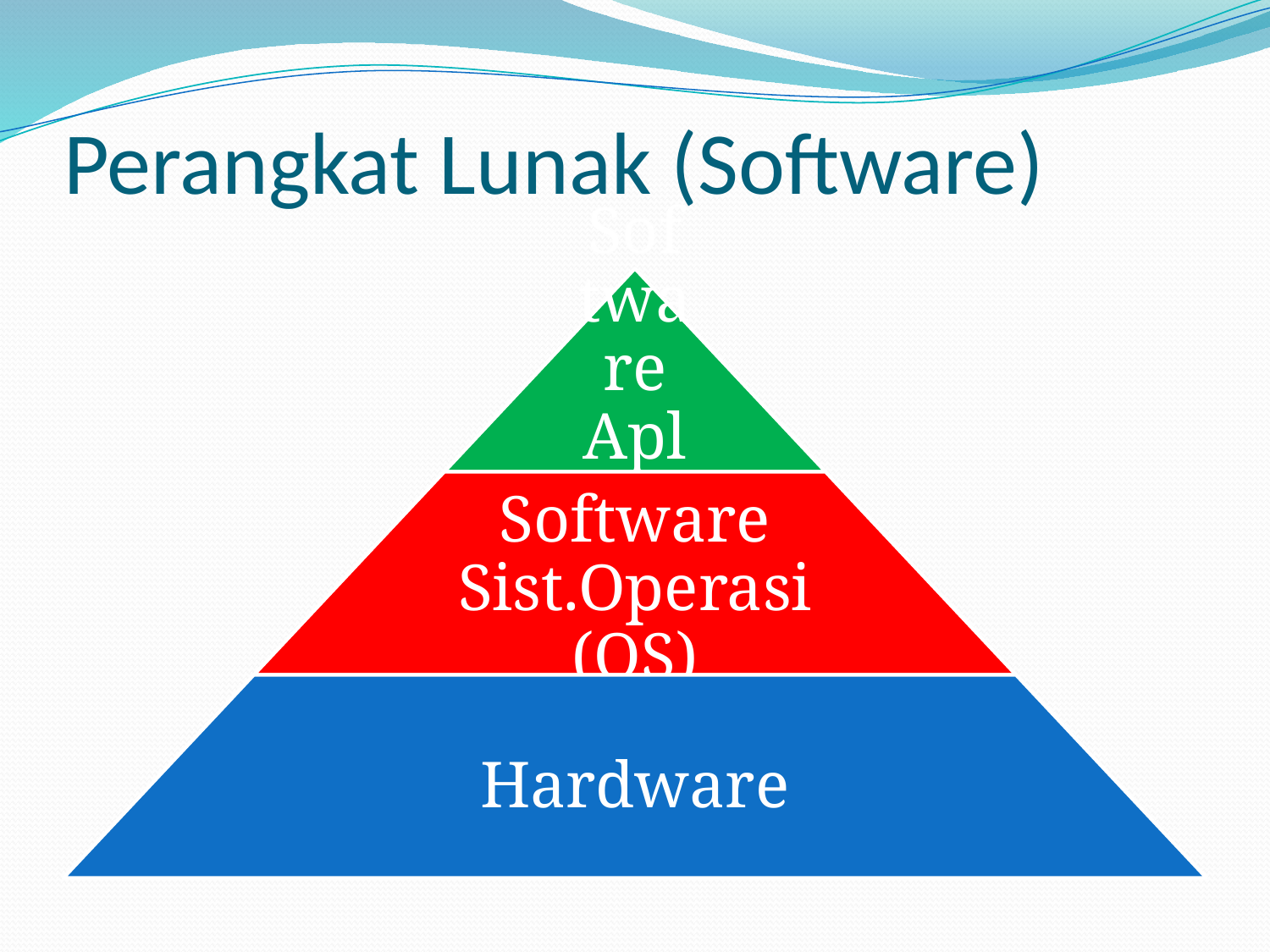

# Perangkat Lunak (Software)
Software Aplikasi
Software Sist.Operasi (OS)
Hardware